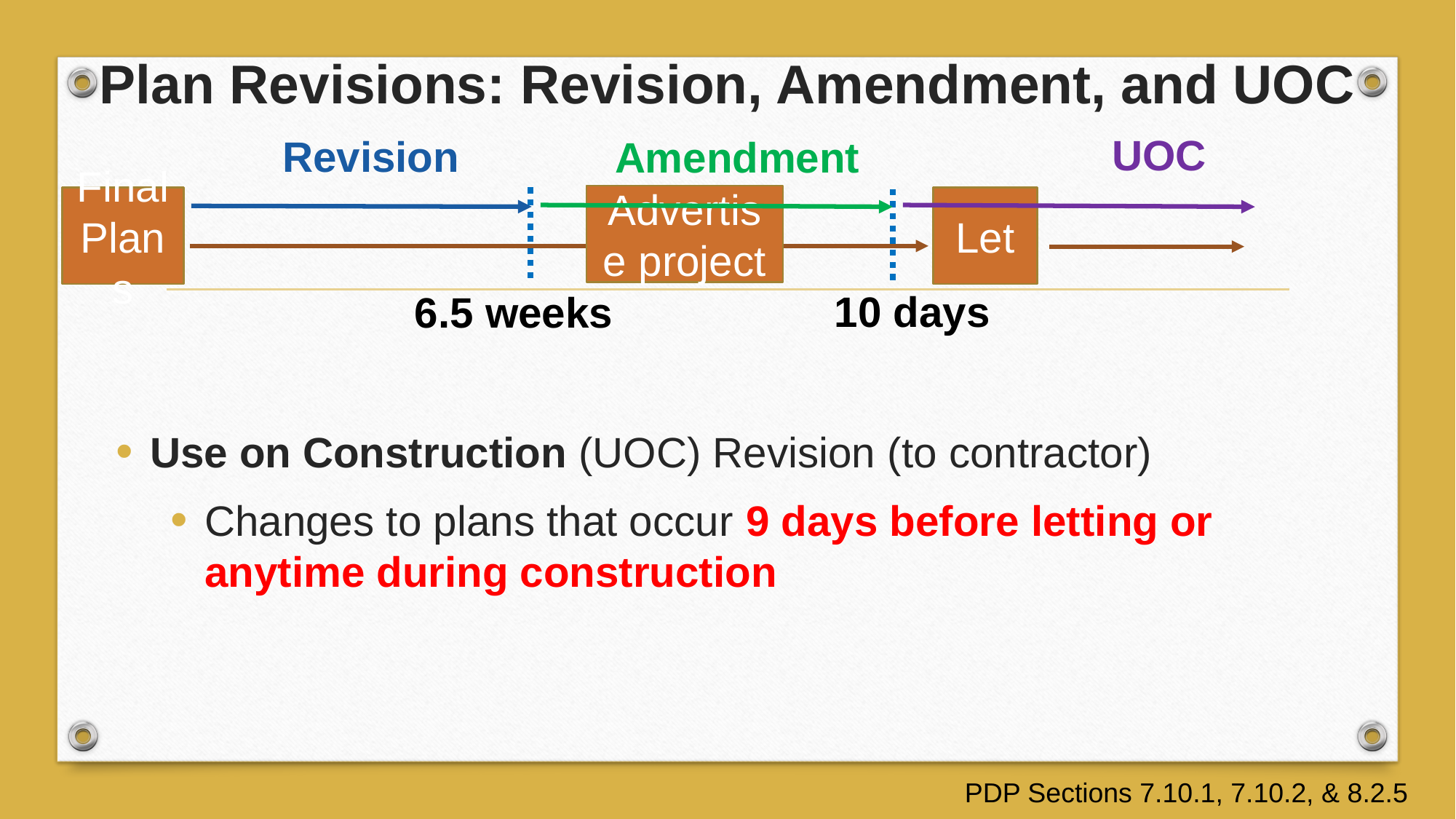

# Plan Revisions: Revision, Amendment, and UOC
UOC
Revision
Amendment
Advertise project
Final Plans
Let
10 days
6.5 weeks
Use on Construction (UOC) Revision (to contractor)
Changes to plans that occur 9 days before letting or anytime during construction

PDP Sections 7.10.1, 7.10.2, & 8.2.5